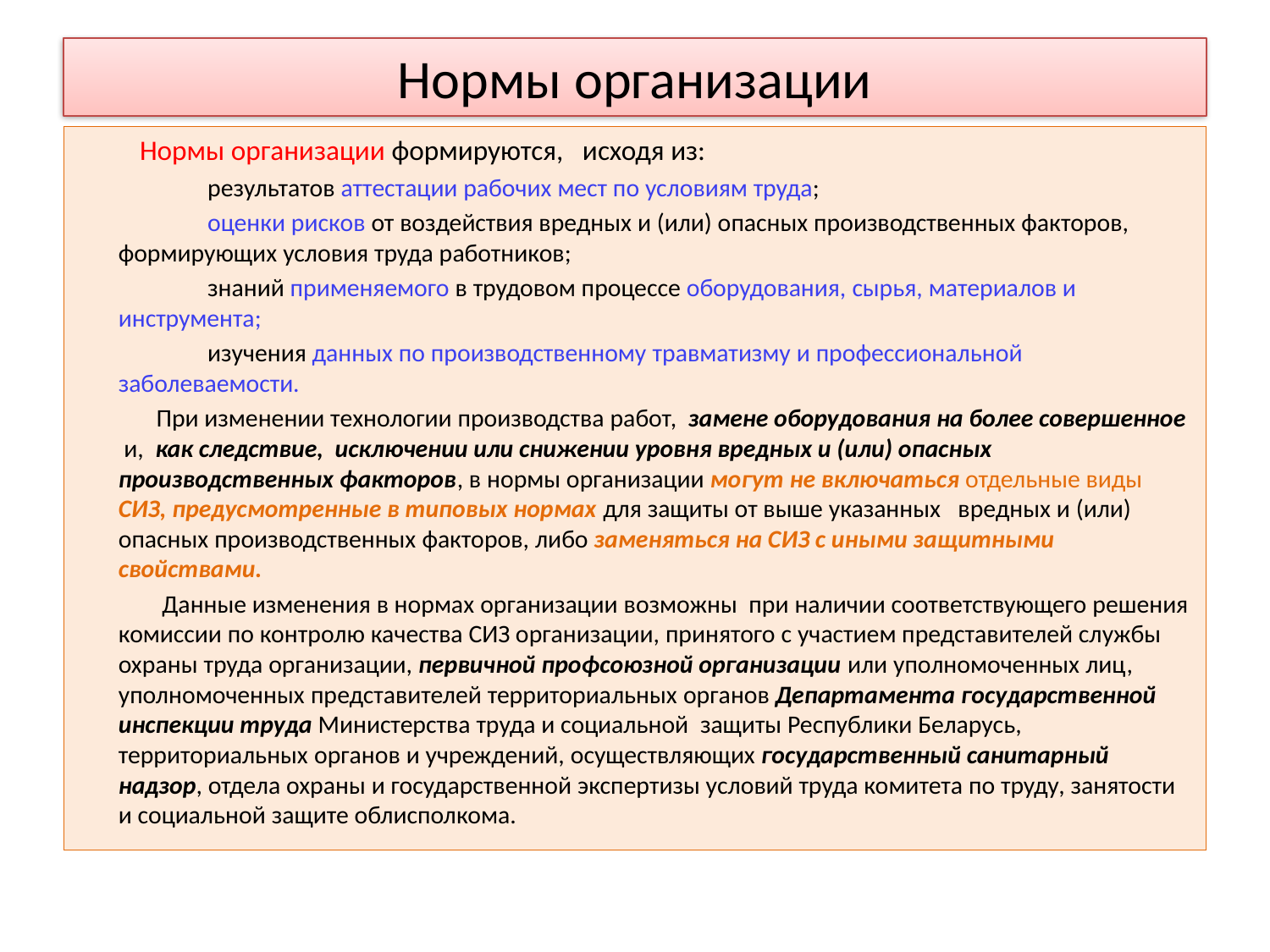

# Нормы организации
            Нормы организации формируются,   исходя из:
                       результатов аттестации рабочих мест по условиям труда;
                       оценки рисков от воздействия вредных и (или) опасных производственных факторов, формирующих условия труда работников;
                       знаний применяемого в трудовом процессе оборудования, сырья, материалов и инструмента;
                       изучения данных по производственному травматизму и профессиональной заболеваемости.
              При изменении технологии производства работ,  замене оборудования на более совершенное   и,  как следствие,  исключении или снижении уровня вредных и (или) опасных производственных факторов, в нормы организации могут не включаться отдельные виды СИЗ, предусмотренные в типовых нормах для защиты от выше указанных   вредных и (или) опасных производственных факторов, либо заменяться на СИЗ с иными защитными свойствами.
               Данные изменения в нормах организации возможны  при наличии соответствующего решения комиссии по контролю качества СИЗ организации, принятого с участием представителей службы охраны труда организации, первичной профсоюзной организации или уполномоченных лиц,  уполномоченных представителей территориальных органов Департамента государственной инспекции труда Министерства труда и социальной  защиты Республики Беларусь, территориальных органов и учреждений, осуществляющих государственный санитарный надзор, отдела охраны и государственной экспертизы условий труда комитета по труду, занятости и социальной защите облисполкома.